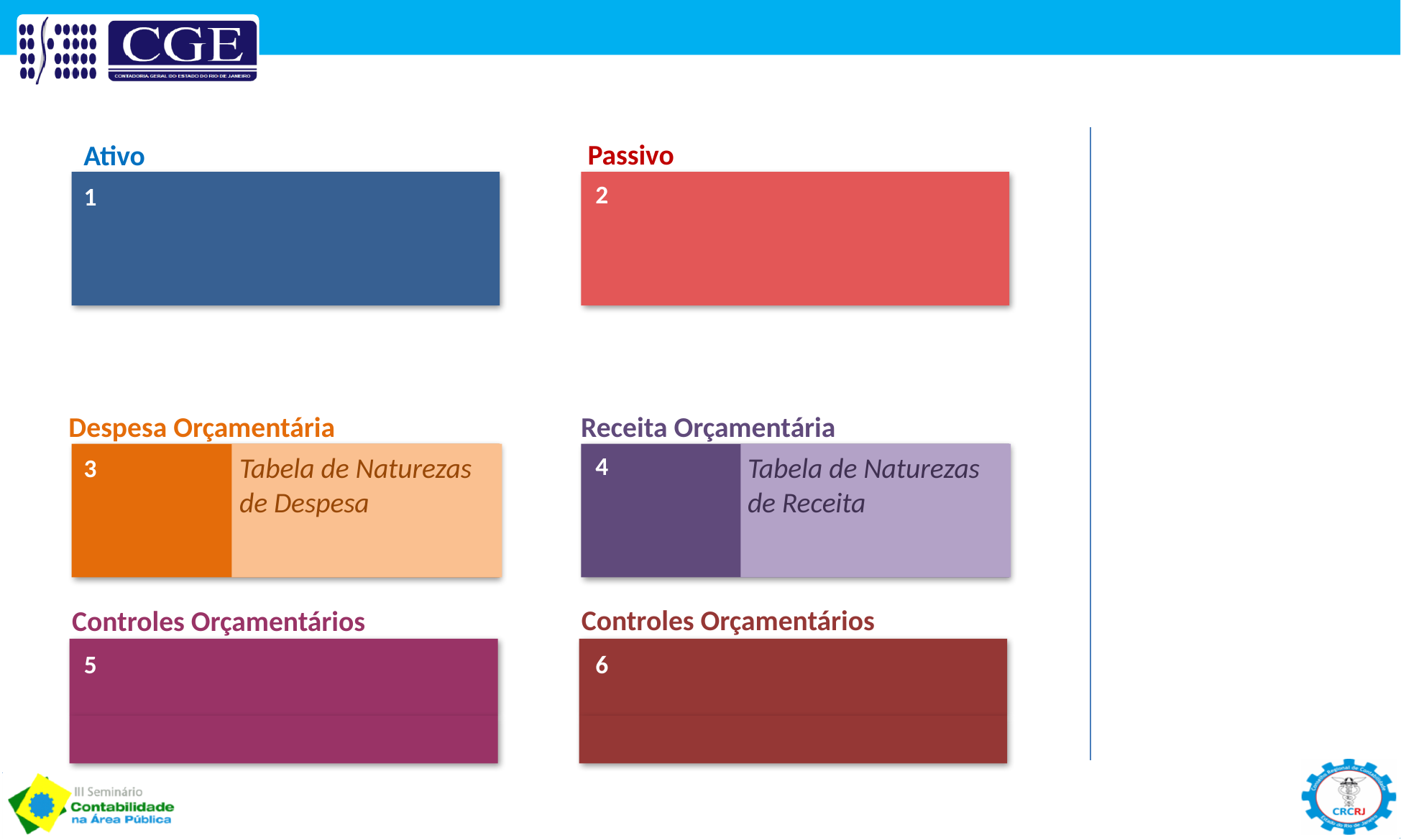

Passivo
Ativo

2
1
Despesa Orçamentária
Receita Orçamentária
Tabela de Naturezas de Despesa
Tabela de Naturezas de Receita

4
3
Controles Orçamentários
Controles Orçamentários

5
6